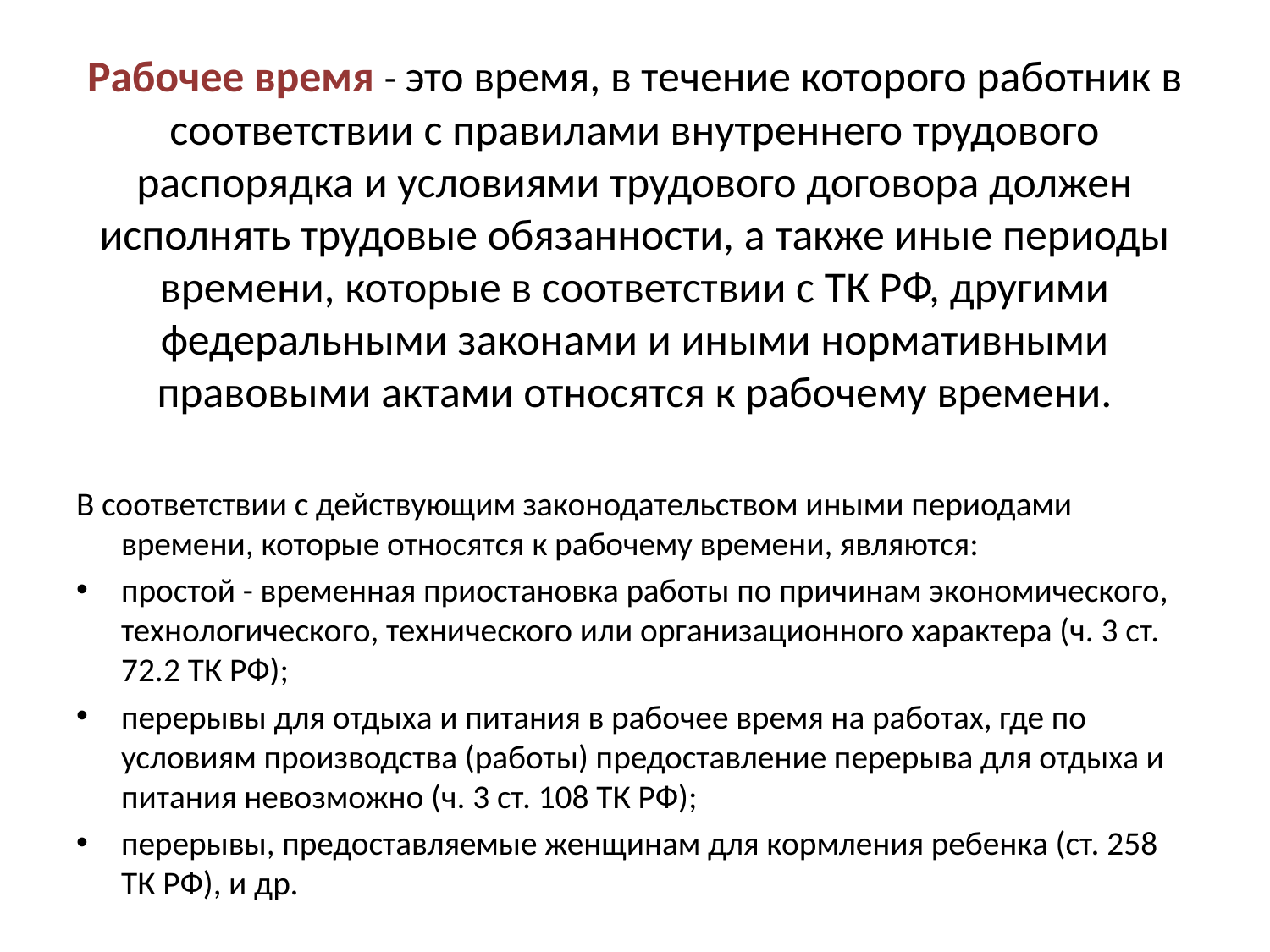

# Рабочее время - это время, в течение которого работник в соответствии с правилами внутреннего трудового распорядка и условиями трудового договора должен исполнять трудовые обязанности, а также иные периоды времени, которые в соответствии с ТК РФ, другими федеральными законами и иными нормативными правовыми актами относятся к рабочему времени.
В соответствии с действующим законодательством иными периодами времени, которые относятся к рабочему времени, являются:
простой - временная приостановка работы по причинам экономического, технологического, технического или организационного характера (ч. 3 ст. 72.2 ТК РФ);
перерывы для отдыха и питания в рабочее время на работах, где по условиям производства (работы) предоставление перерыва для отдыха и питания невозможно (ч. 3 ст. 108 ТК РФ);
перерывы, предоставляемые женщинам для кормления ребенка (ст. 258 ТК РФ), и др.